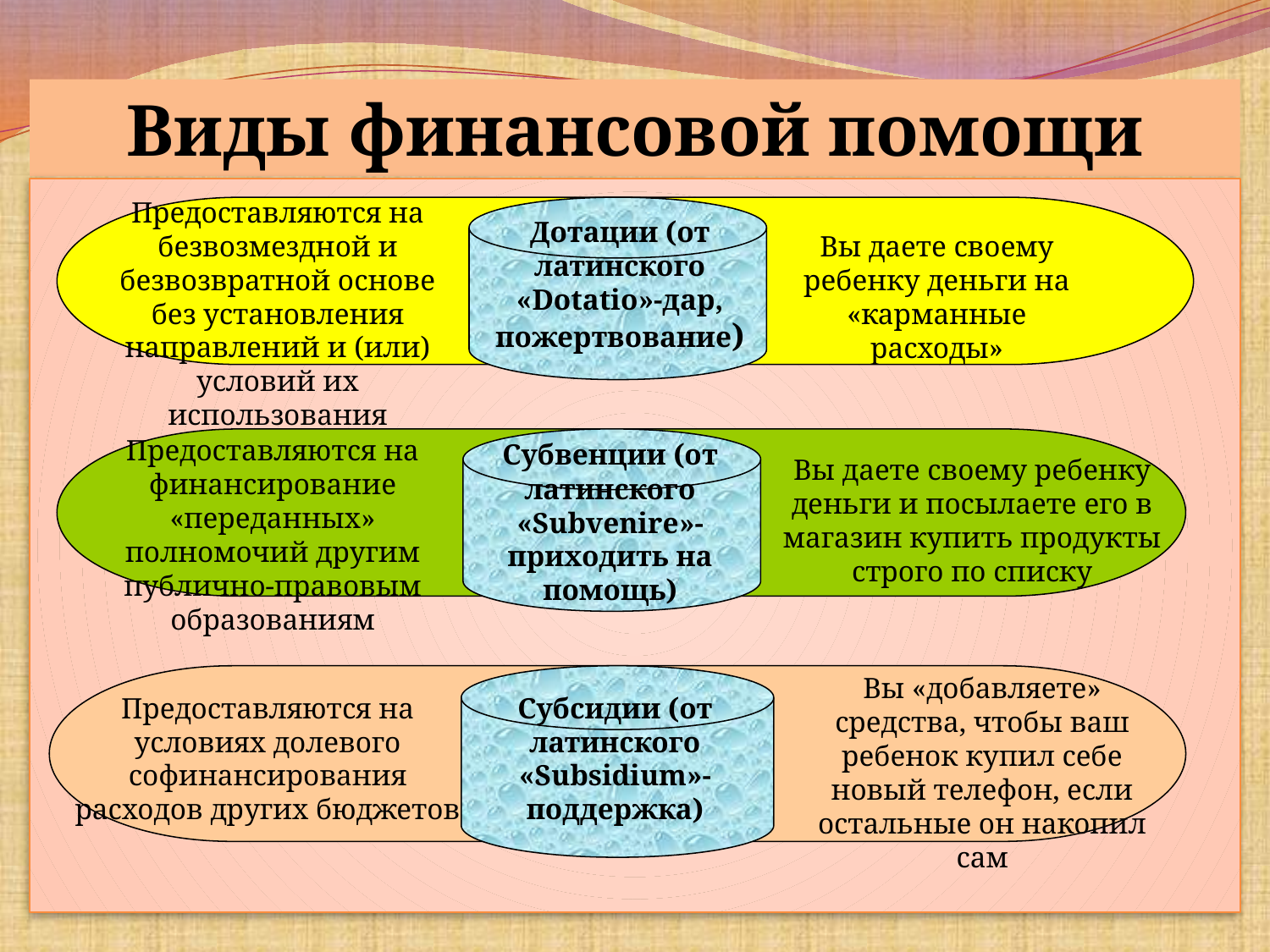

Виды финансовой помощи

Вы даете своему ребенку деньги на «карманные расходы»

Предоставляются на безвозмездной и безвозвратной основе без установления направлений и (или) условий их использования
Дотации (от латинского «Dotatio»-дар, пожертвование)

Предоставляются на финансирование «переданных» полномочий другим публично-правовым образованиям
Субвенции (от латинского «Subvenire»-приходить на помощь)
Вы даете своему ребенку деньги и посылаете его в магазин купить продукты строго по списку
Вы «добавляете» средства, чтобы ваш ребенок купил себе новый телефон, если остальные он накопил сам

Предоставляются на условиях долевого софинансирования расходов других бюджетов
Субсидии (от латинского «Subsidium»-поддержка)